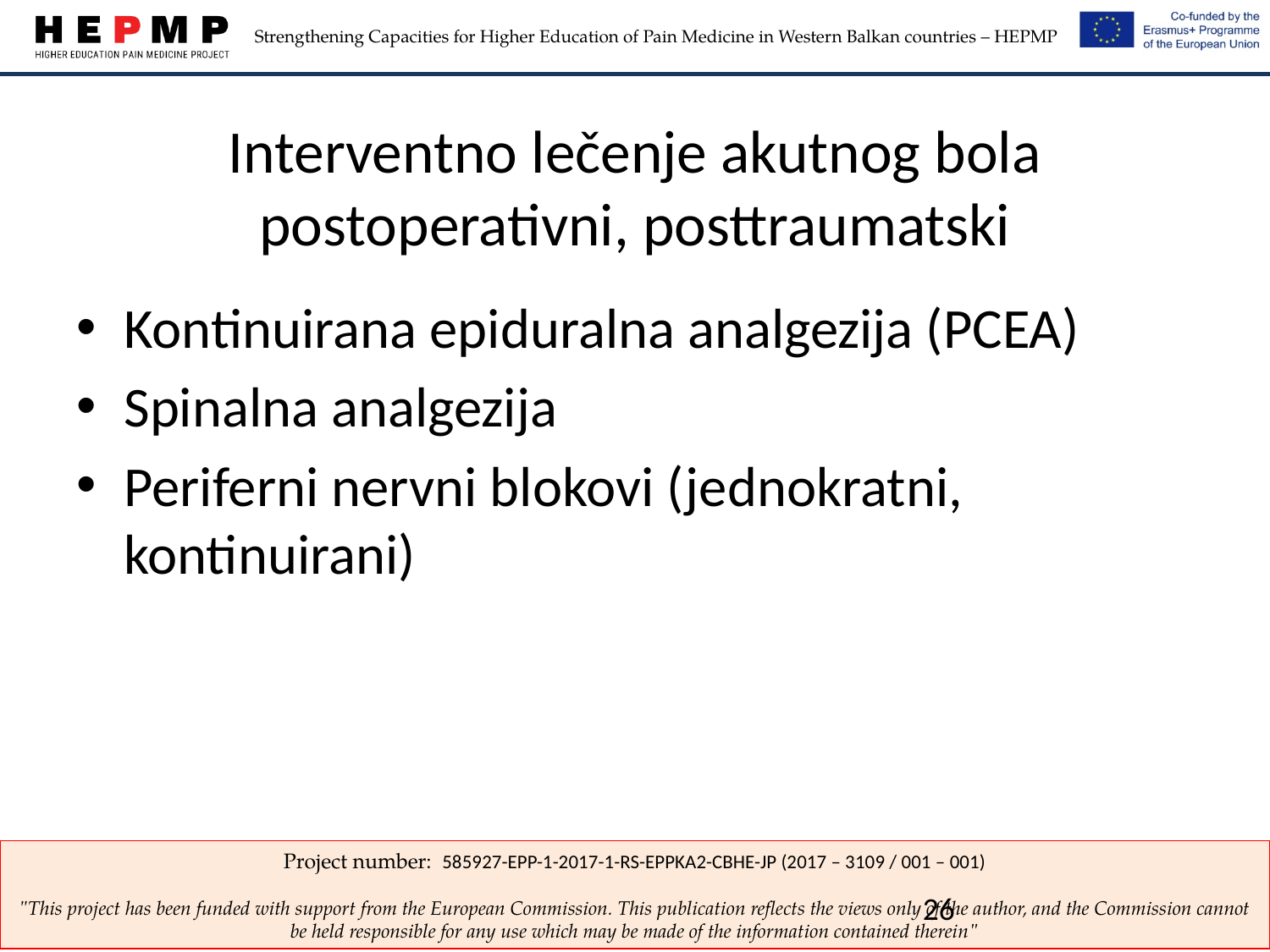

# Interventno lečenje akutnog bola postoperativni, posttraumatski
Kontinuirana epiduralna analgezija (PCEA)
Spinalna analgezija
Periferni nervni blokovi (jednokratni, kontinuirani)
26